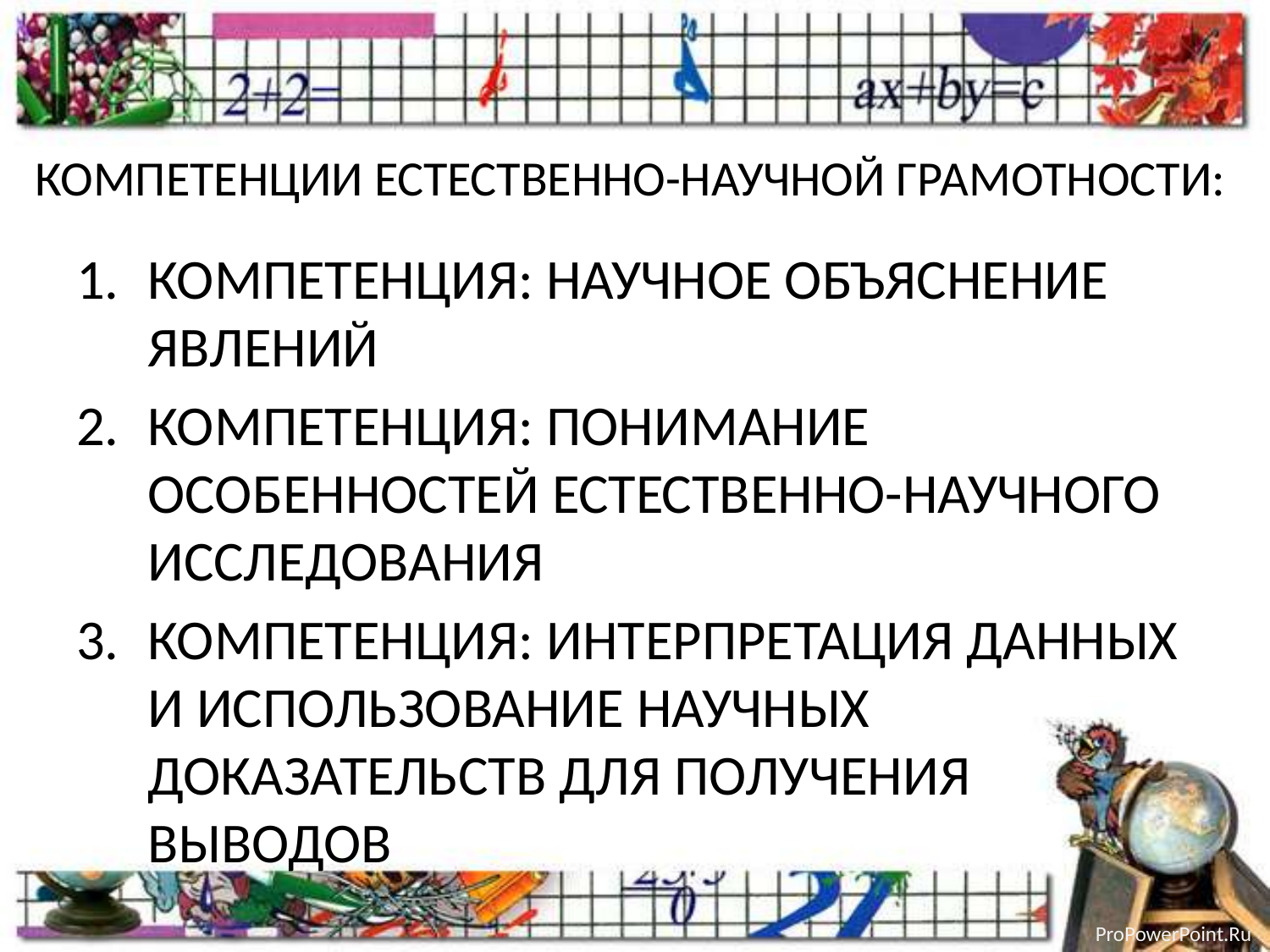

# КОМПЕТЕНЦИИ ЕСТЕСТВЕННО-НАУЧНОЙ ГРАМОТНОСТИ:
КОМПЕТЕНЦИЯ: НАУЧНОЕ ОБЪЯСНЕНИЕ ЯВЛЕНИЙ
КОМПЕТЕНЦИЯ: ПОНИМАНИЕ ОСОБЕННОСТЕЙ ЕСТЕСТВЕННО-НАУЧНОГО ИССЛЕДОВАНИЯ
КОМПЕТЕНЦИЯ: ИНТЕРПРЕТАЦИЯ ДАННЫХ И ИСПОЛЬЗОВАНИЕ НАУЧНЫХ ДОКАЗАТЕЛЬСТВ ДЛЯ ПОЛУЧЕНИЯ ВЫВОДОВ